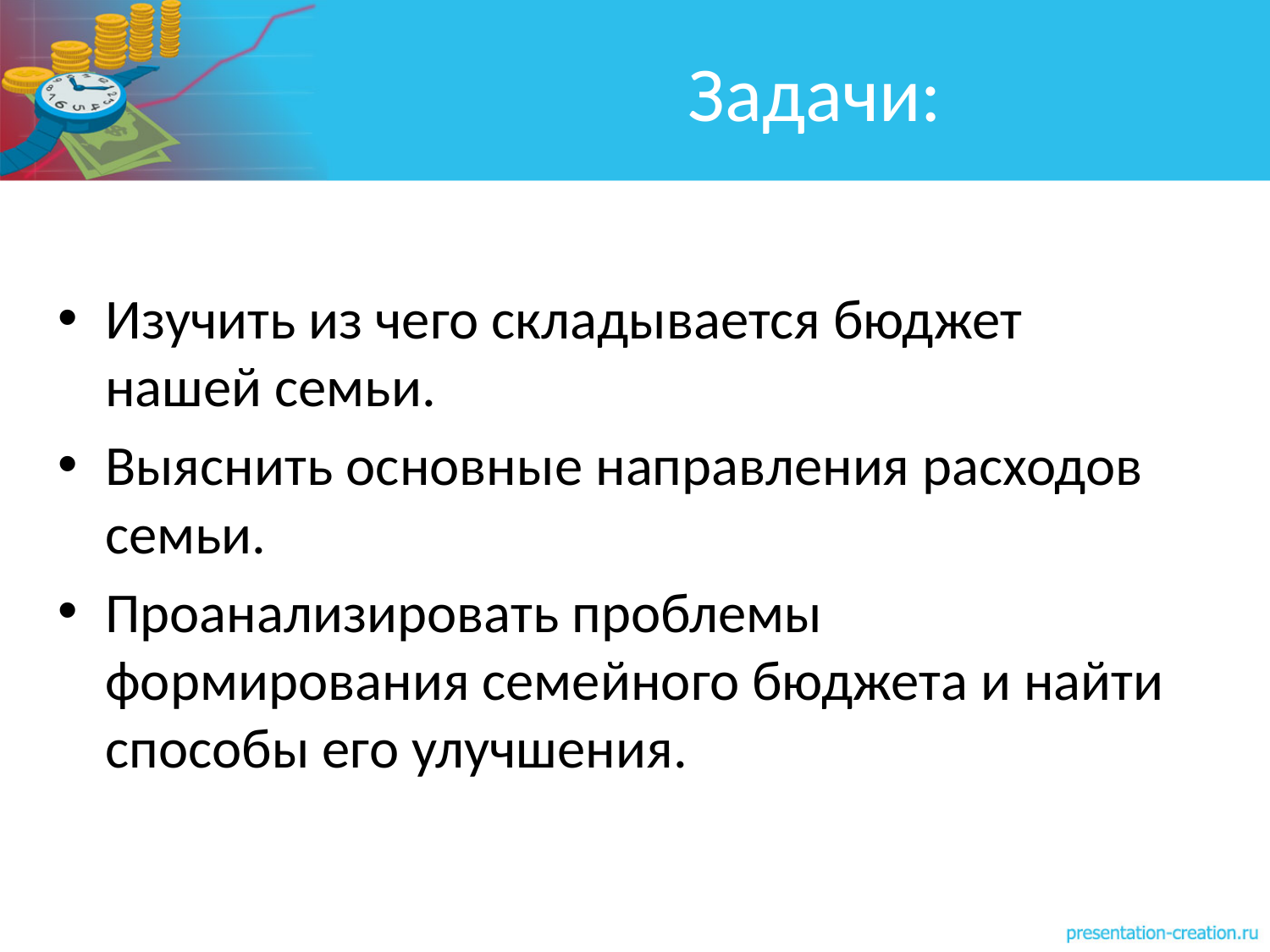

# Задачи:
Изучить из чего складывается бюджет нашей семьи.
Выяснить основные направления расходов семьи.
Проанализировать проблемы формирования семейного бюджета и найти способы его улучшения.